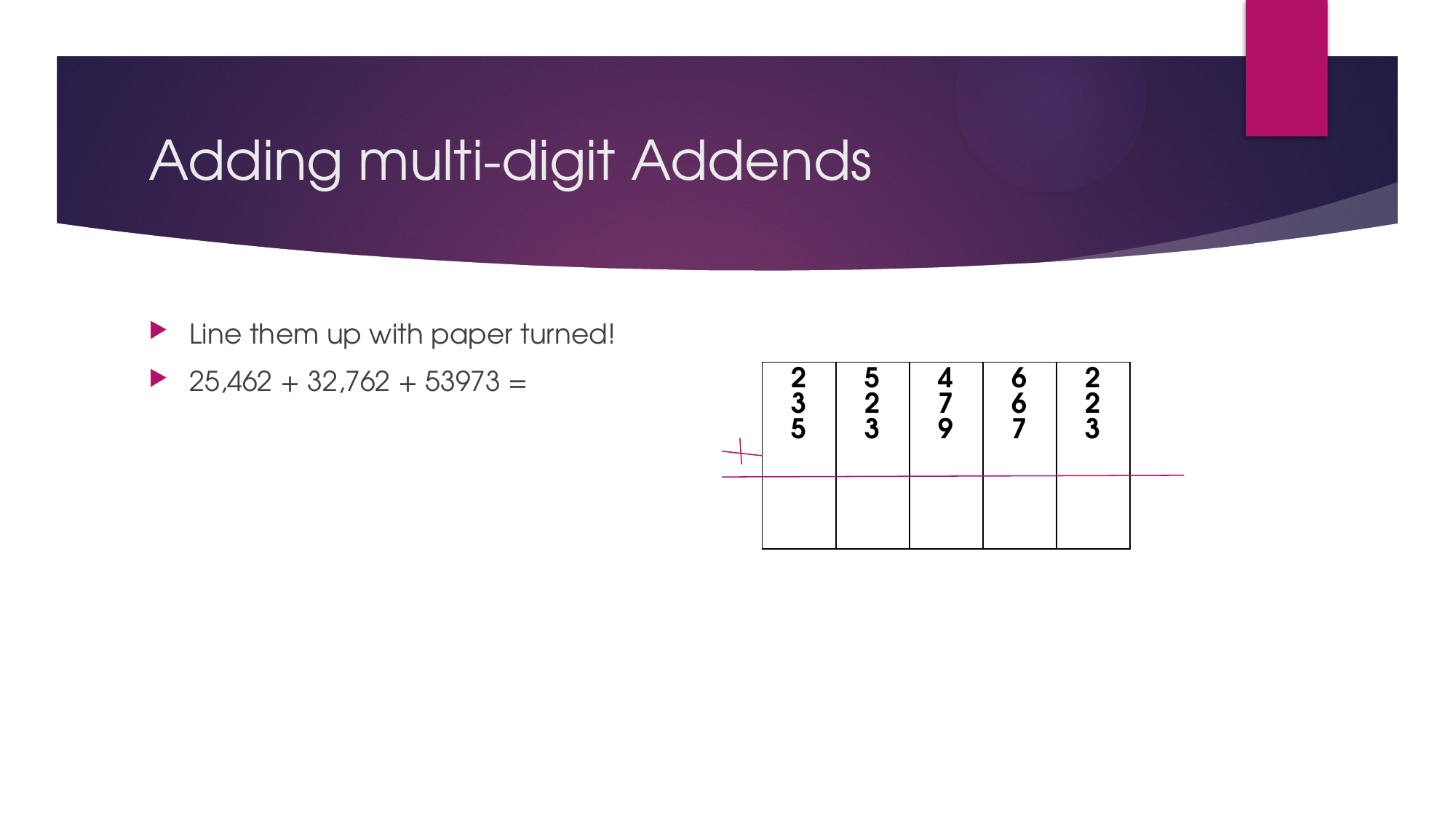

# Adding multi-digit Addends
Line them up with paper turned!
25,462 + 32,762 + 53973 =
| 2 3 5 | 5 2 3 | 4 7 9 | 6 6 7 | 2 2 3 |
| --- | --- | --- | --- | --- |